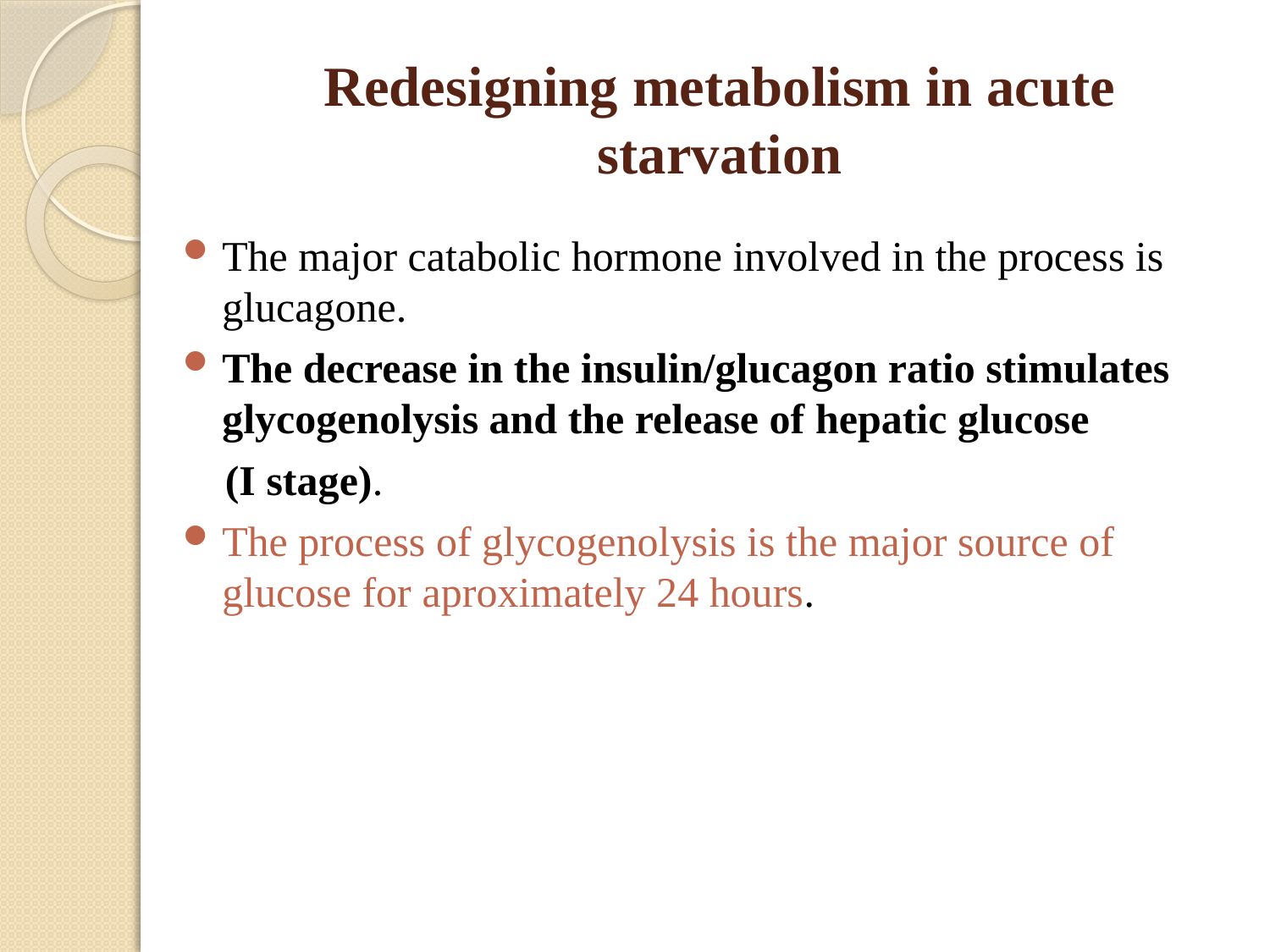

# Redesigning metabolism in acute starvation
The major catabolic hormone involved in the process is glucagone.
The decrease in the insulin/glucagon ratio stimulates glycogenolysis and the release of hepatic glucose
    (I stage).
The process of glycogenolysis is the major source of glucose for aproximately 24 hours.